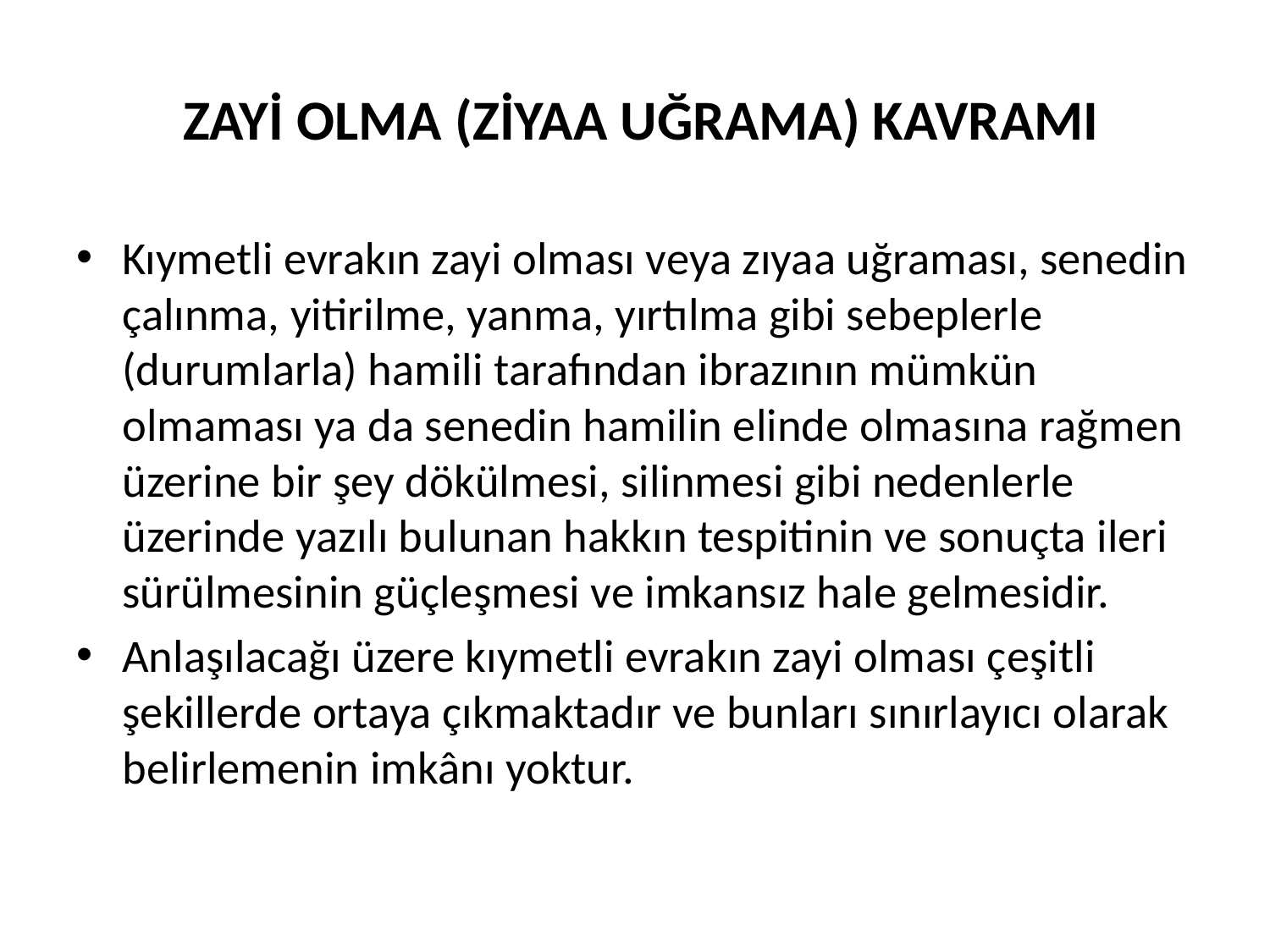

# ZAYİ OLMA (ZİYAA UĞRAMA) KAVRAMI
Kıymetli evrakın zayi olması veya zıyaa uğraması, senedin çalınma, yitirilme, yanma, yırtılma gibi sebeplerle (durumlarla) hamili tarafından ibrazının mümkün olmaması ya da senedin hamilin elinde olmasına rağmen üzerine bir şey dökülmesi, silinmesi gibi nedenlerle üzerinde yazılı bulunan hakkın tespitinin ve sonuçta ileri sürülmesinin güçleşmesi ve imkansız hale gelmesidir.
Anlaşılacağı üzere kıymetli evrakın zayi olması çeşitli şekillerde ortaya çıkmaktadır ve bunları sınırlayıcı olarak belirlemenin imkânı yoktur.